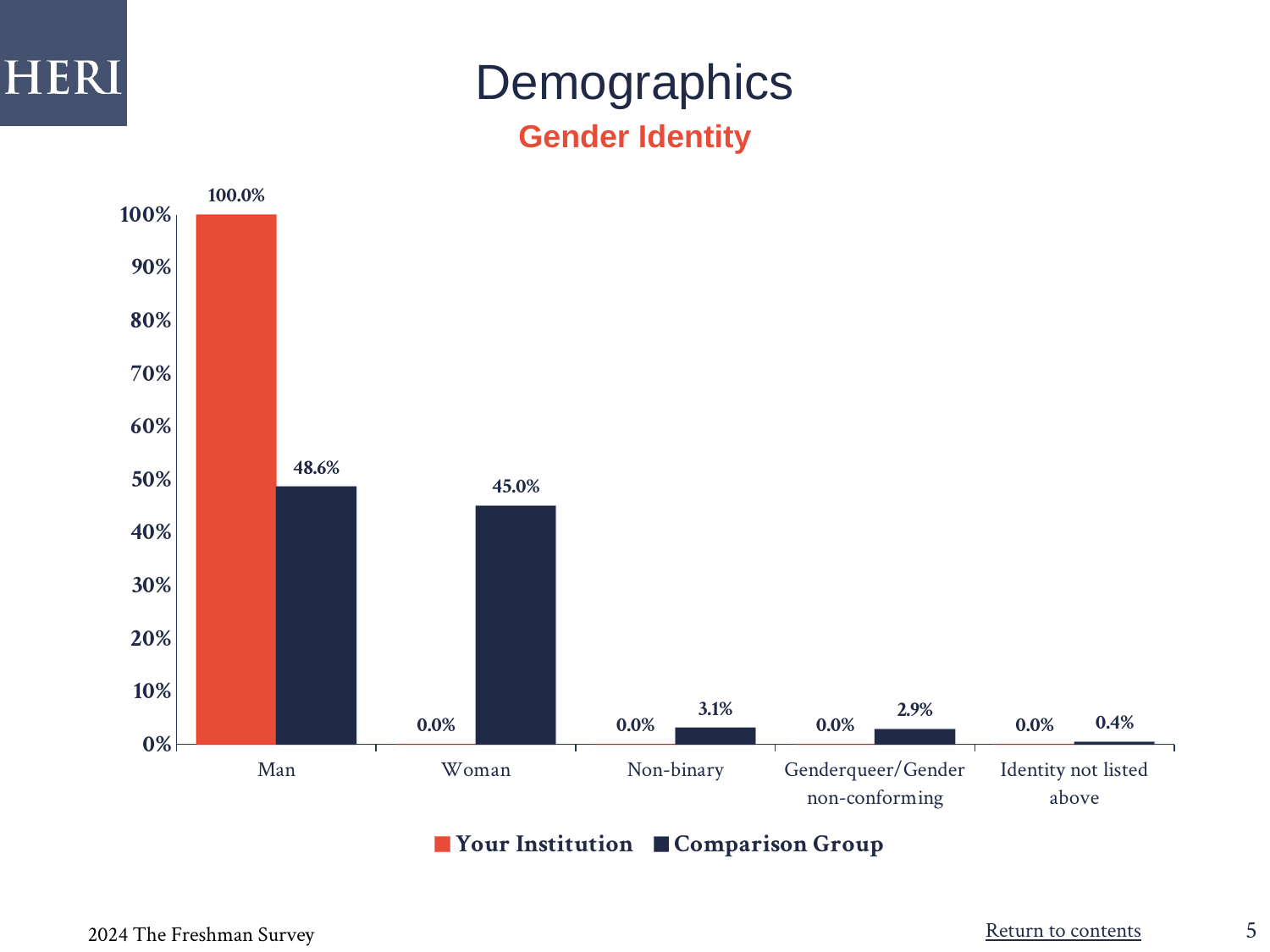

Demographics
Gender Identity

### Chart

| Category | Your Institution | Comparison Group |
|---|---|---|
| Man | 1.0 | 0.4863 |
| Woman | 0.0 | 0.4501 |
| Non-binary | 0.0 | 0.0309 |
| Genderqueer/Gender non-conforming | 0.0 | 0.0285 |
| Identity not listed above | 0.0 | 0.0042 |
2024 The Freshman Survey
6
Return to contents
5